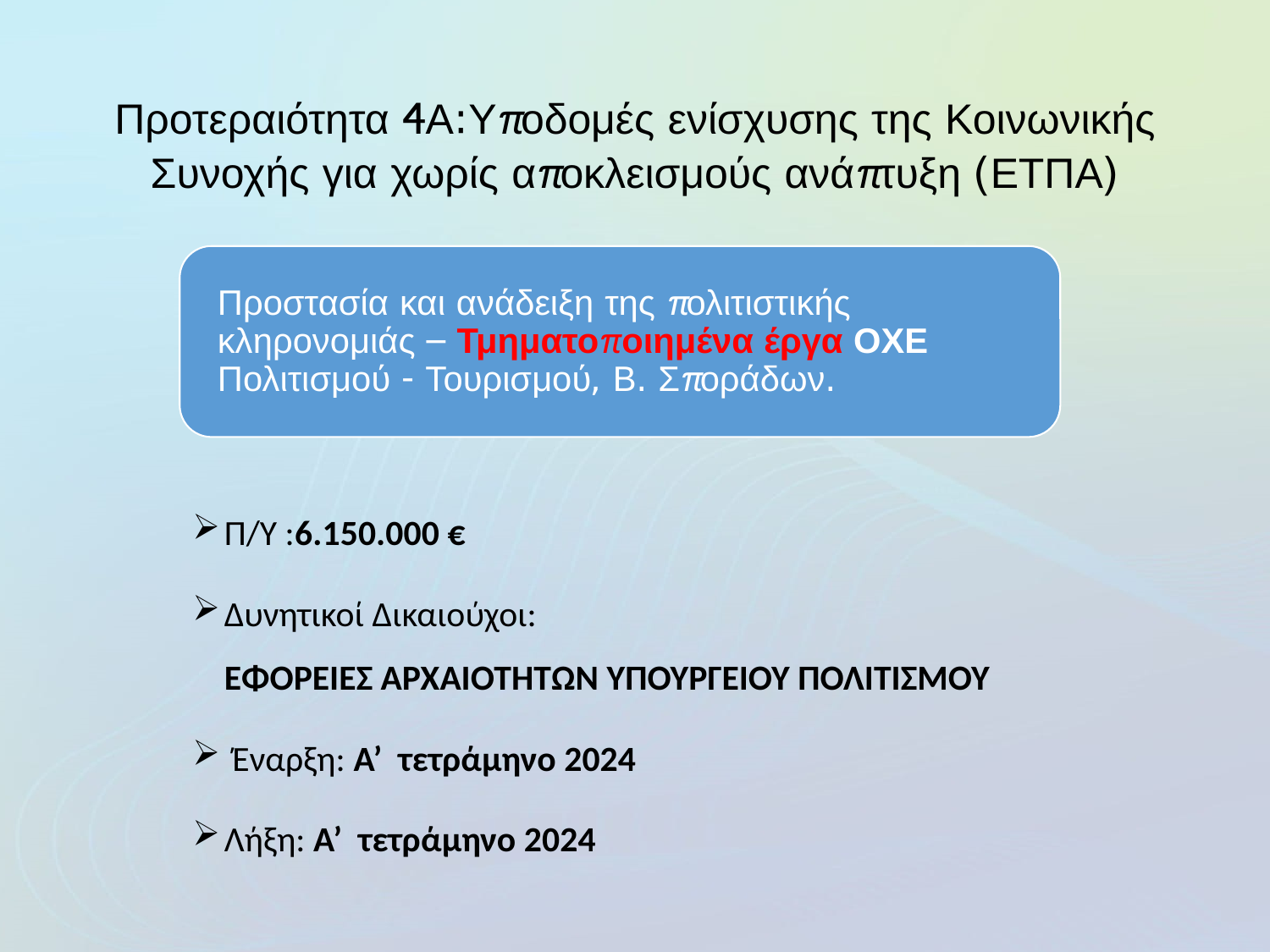

# Προτεραιότητα 4Α:Υποδομές ενίσχυσης της Κοινωνικής Συνοχής για χωρίς αποκλεισμούς ανάπτυξη (ΕΤΠΑ)

Προστασία και ανάδειξη της πολιτιστικής κληρονομιάς – Τμηματοποιημένα έργα ΟΧΕ Πολιτισμού - Τουρισμού, Β. Σποράδων.
Π/Υ :6.150.000 €
Δυνητικοί Δικαιούχοι:                                                                   ΕΦΟΡΕΙΕΣ ΑΡΧΑΙΟΤΗΤΩΝ ΥΠΟΥΡΓΕΙΟΥ ΠΟΛΙΤΙΣΜΟΥ
 Έναρξη: Α’  τετράμηνο 2024
Λήξη: Α’  τετράμηνο 2024